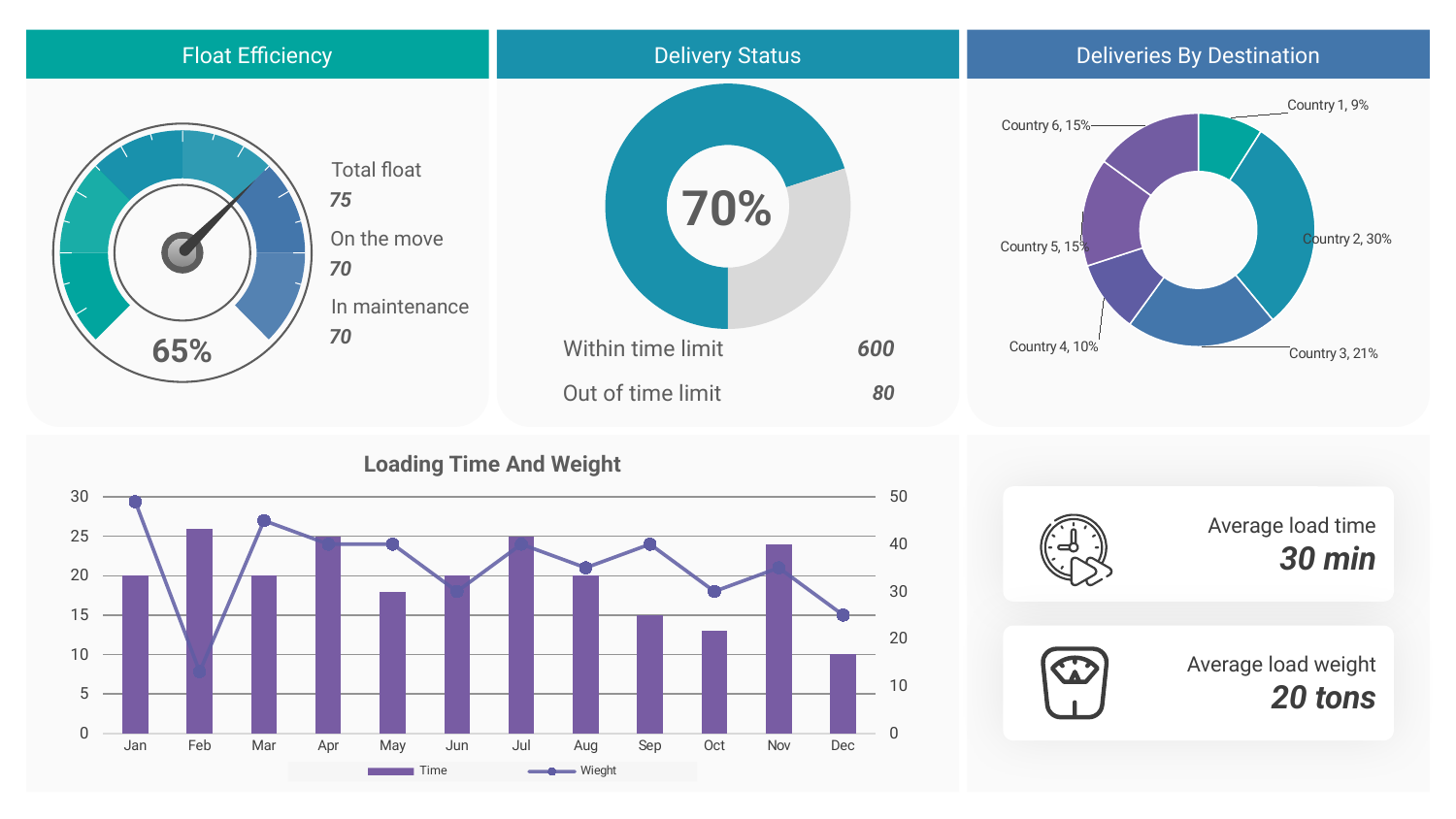

Float Efficiency

Deliveries By Destination
Delivery Status

### Chart

| Category | Sales |
|---|---|
| 1st Qtr | 70.0 |
| 2nd Qtr | 30.0 |

### Chart

| Category | Sales |
|---|---|
| Country 1 | 0.09 |
| Country 2 | 0.3 |
| Country 3 | 0.21 |
| Country 4 | 0.1 |
| Country 5 | 0.15 |
| Country 6 | 0.15 |

Total float
70%
75
On the move
70
In maintenance
70
65%
Within time limit
600
Out of time limit
80

Loading Time And Weight

### Chart

| Category | Time | Wieght |
|---|---|---|
| Jan | 20.0 | 49.0 |
| Feb | 26.0 | 13.0 |
| Mar | 20.0 | 45.0 |
| Apr | 25.0 | 40.0 |
| May | 18.0 | 40.0 |
| Jun | 20.0 | 30.0 |
| Jul | 25.0 | 40.0 |
| Aug | 20.0 | 35.0 |
| Sep | 15.0 | 40.0 |
| Oct | 13.0 | 30.0 |
| Nov | 24.0 | 35.0 |
| Dec | 10.0 | 25.0 |
Average load time
30 min

Average load weight
20 tons